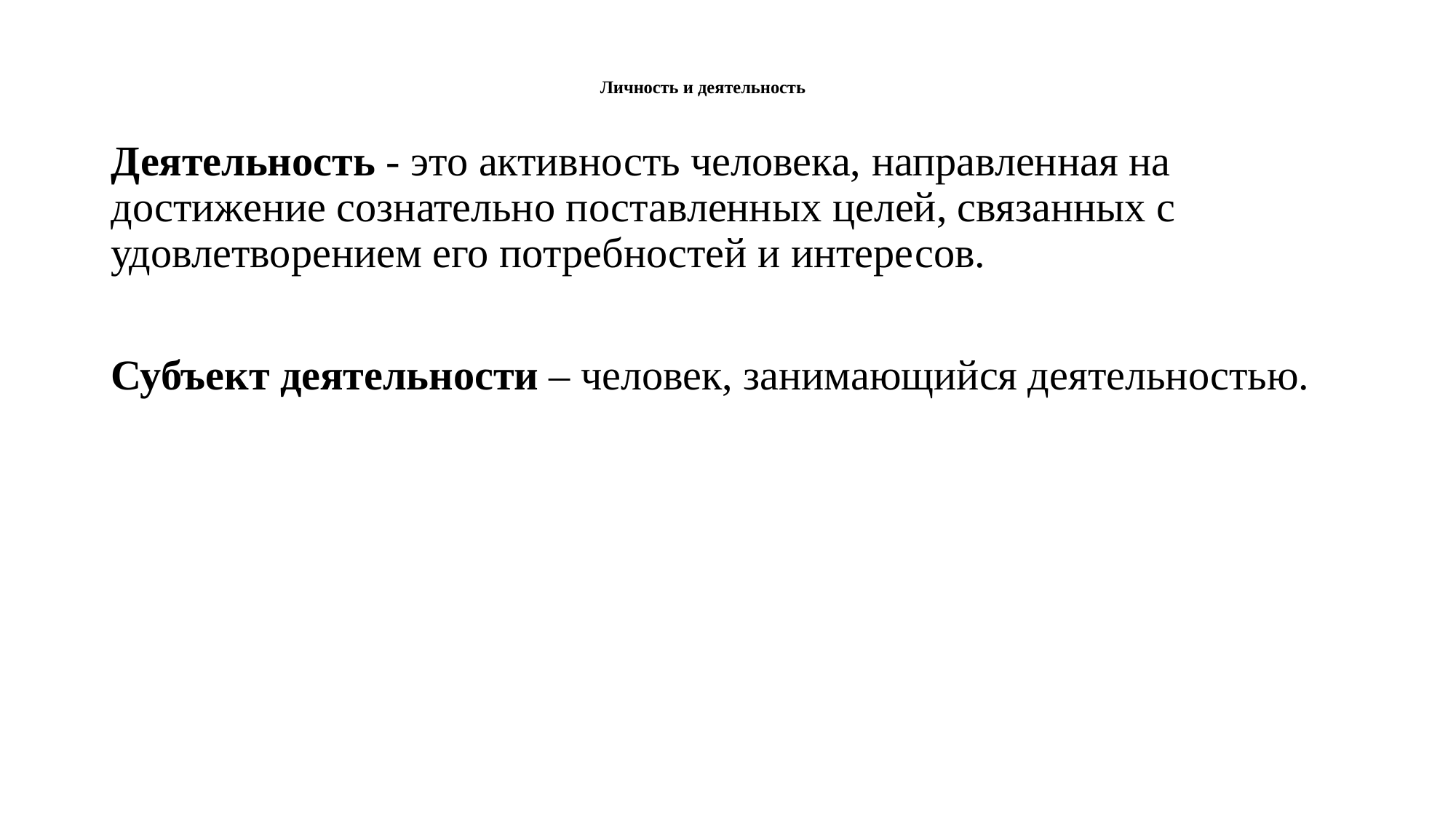

# Личность и деятельность
Деятельность - это активность человека, направленная на достижение сознательно поставленных целей, связанных с удовлетворением его потребностей и интересов.

Субъект деятельности – человек, занимающийся деятельностью.